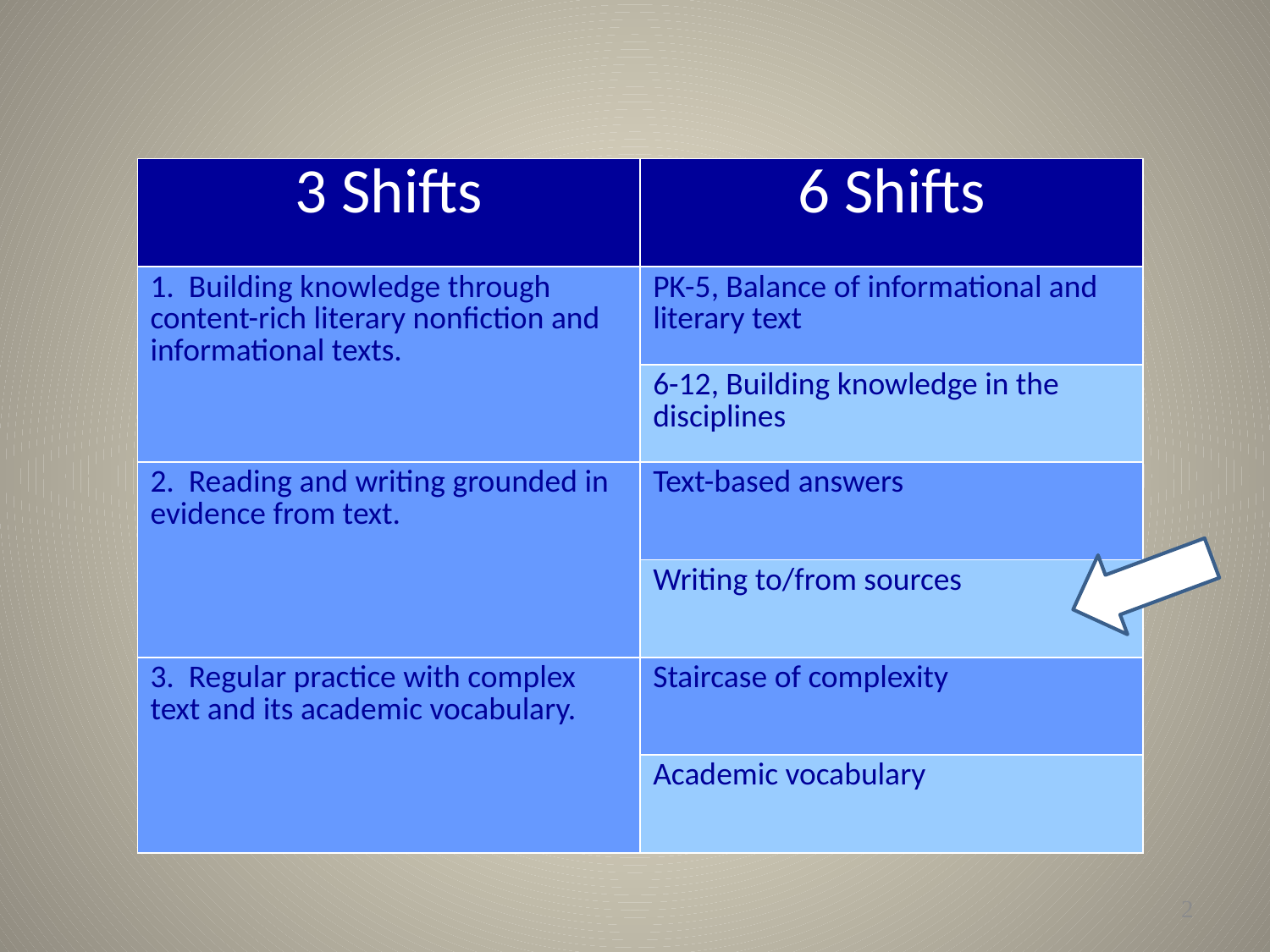

| 3 Shifts | 6 Shifts |
| --- | --- |
| 1. Building knowledge through content-rich literary nonfiction and informational texts. | PK-5, Balance of informational and literary text |
|  | 6-12, Building knowledge in the disciplines |
| 2. Reading and writing grounded in evidence from text. | Text-based answers |
|  | Writing to/from sources |
| 3. Regular practice with complex text and its academic vocabulary. | Staircase of complexity |
|  | Academic vocabulary |

2